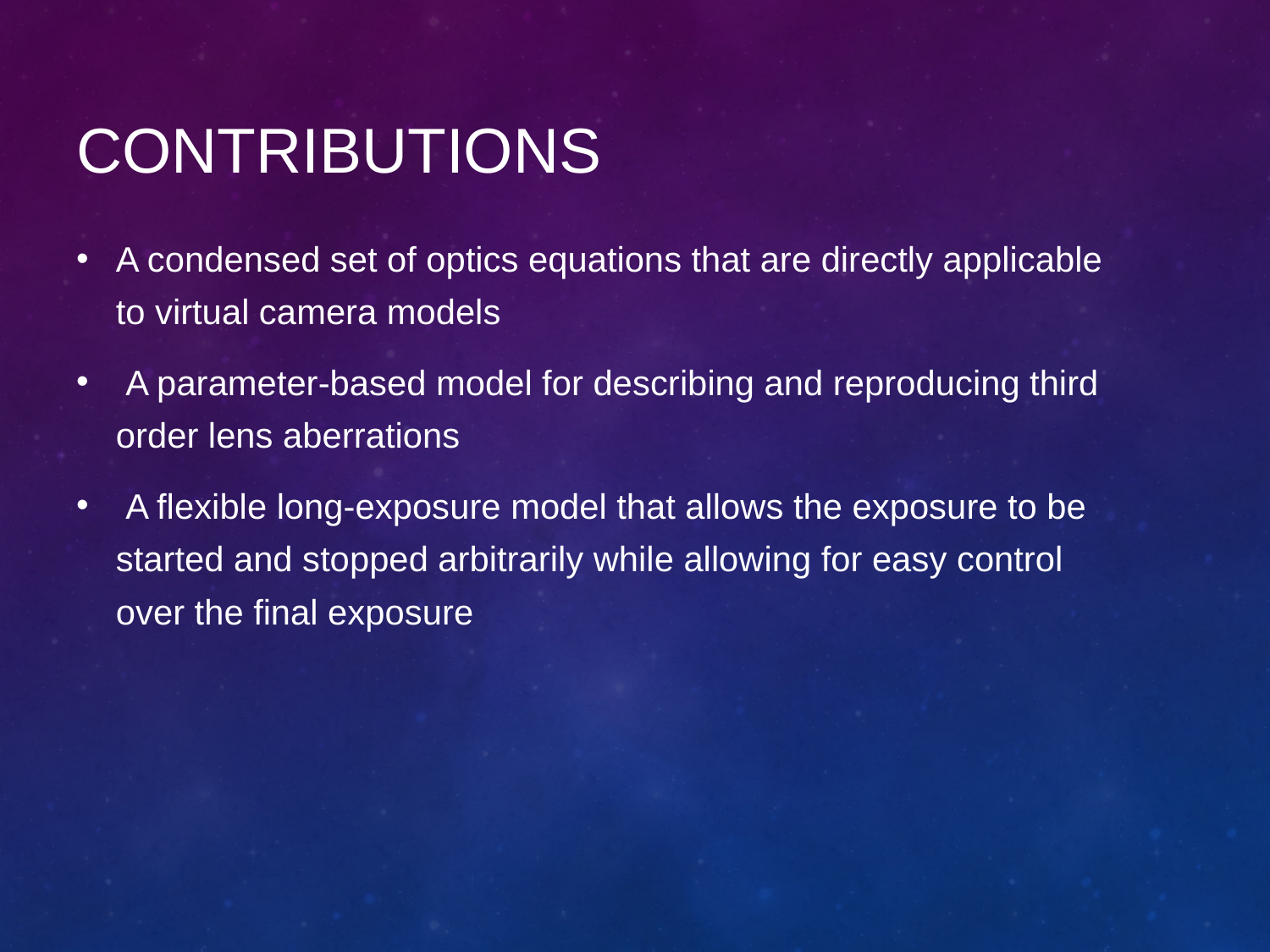

# Contributions
A condensed set of optics equations that are directly applicable to virtual camera models
 A parameter-based model for describing and reproducing third order lens aberrations
 A flexible long-exposure model that allows the exposure to be started and stopped arbitrarily while allowing for easy control over the final exposure